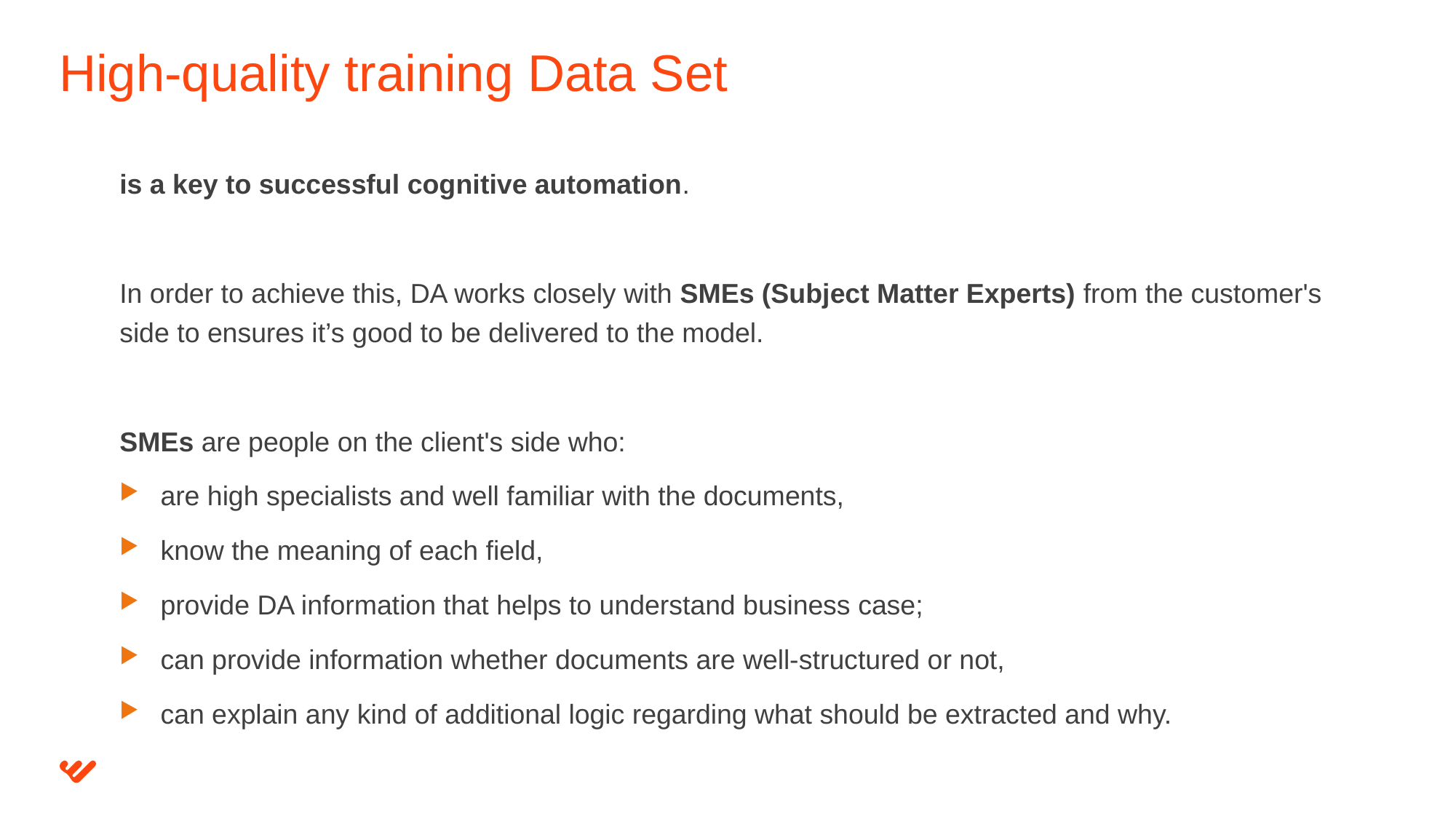

# High-quality training Data Set
is a key to successful cognitive automation.

In order to achieve this, DA works closely with SMEs (Subject Matter Experts) from the customer's side to ensures it’s good to be delivered to the model.

SMEs are people on the client's side who:
are high specialists and well familiar with the documents,
know the meaning of each field,
provide DA information that helps to understand business case;
can provide information whether documents are well-structured or not,
can explain any kind of additional logic regarding what should be extracted and why.